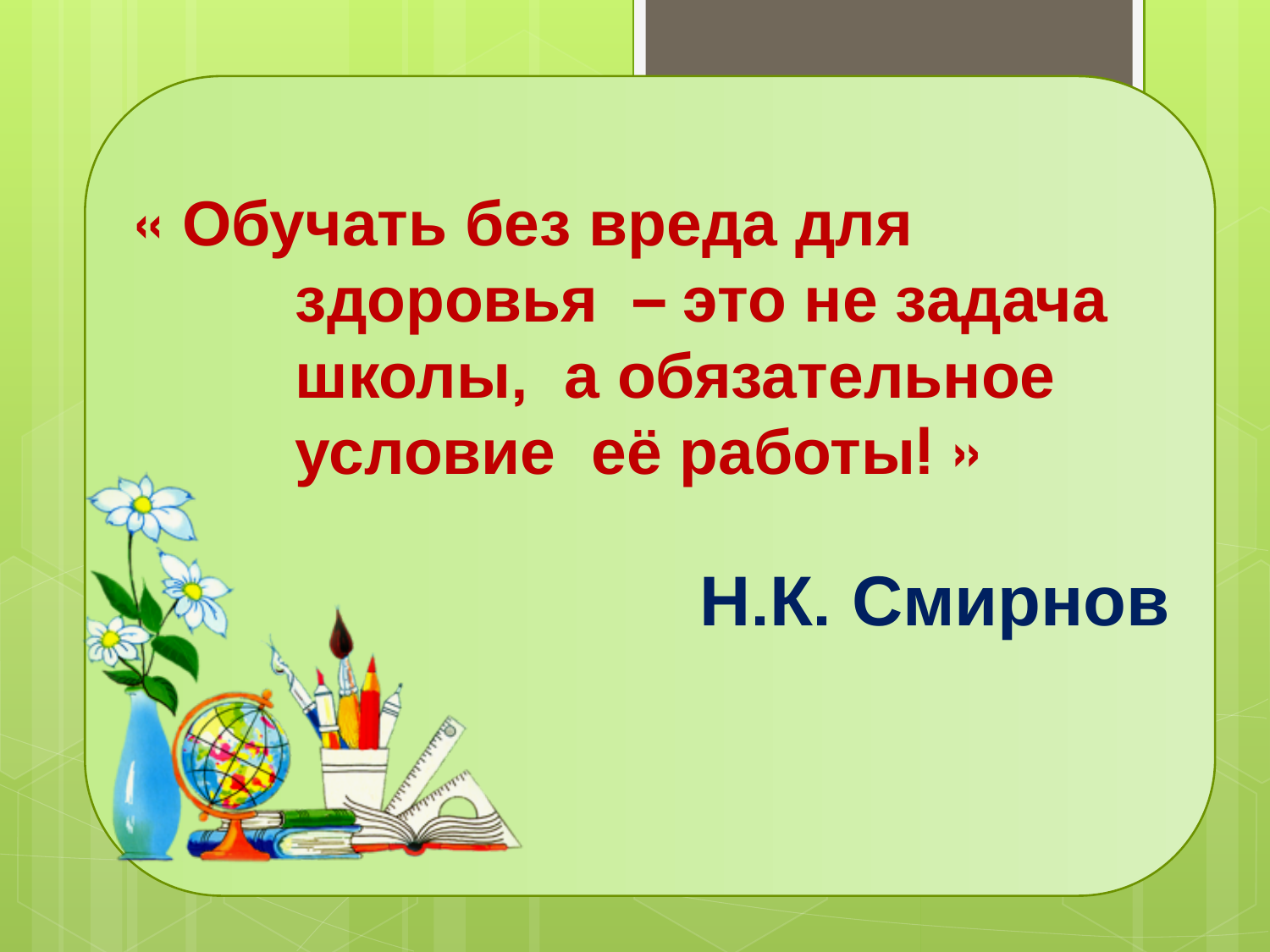

# « Обучать без вреда для здоровья  – это не задача школы,  а обязательное условие  её работы! »  Н.К. Смирнов